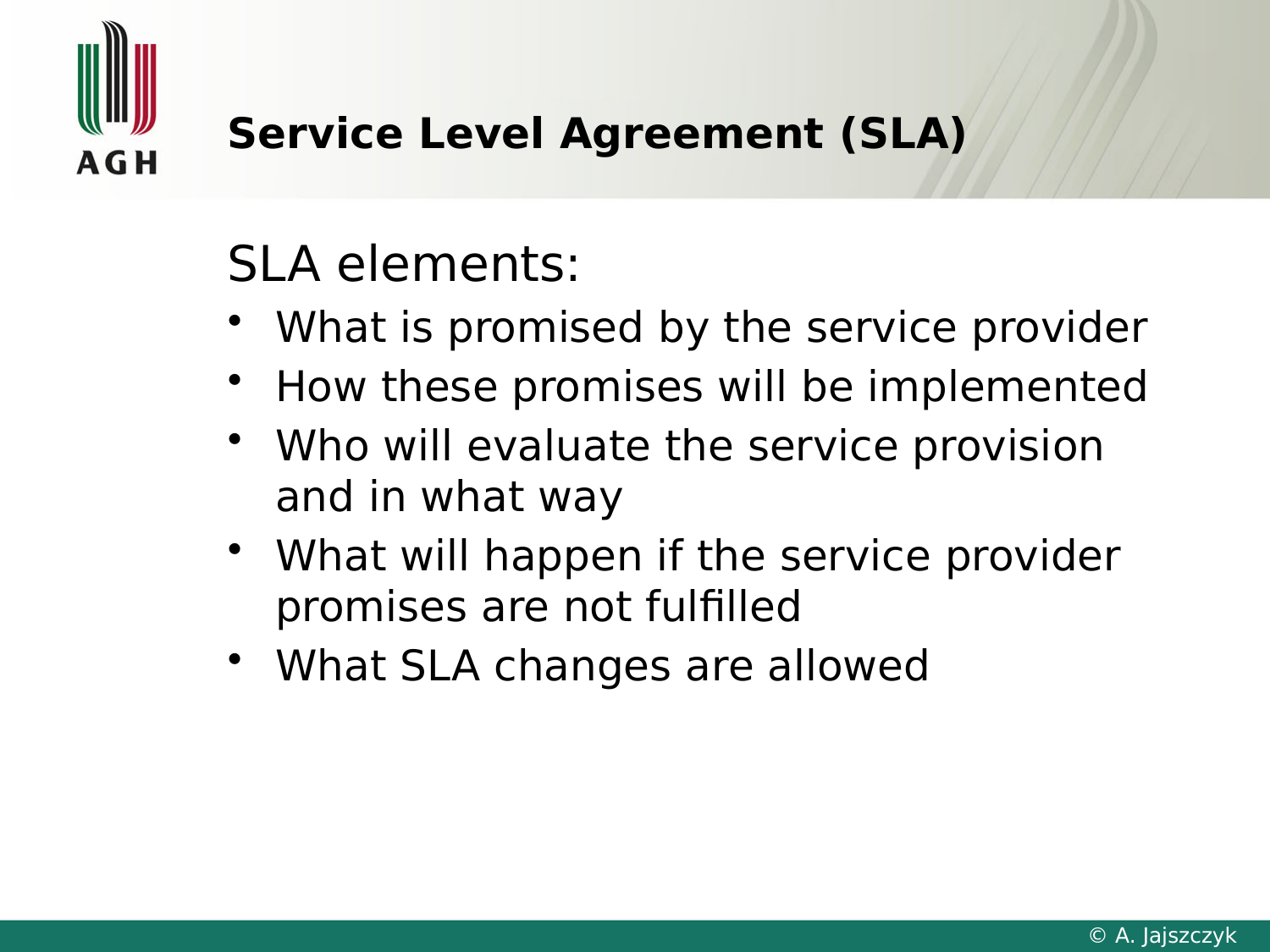

# Service Level Agreement (SLA)
SLA elements:
What is promised by the service provider
How these promises will be implemented
Who will evaluate the service provision
and in what way
What will happen if the service provider promises are not fulfilled
What SLA changes are allowed